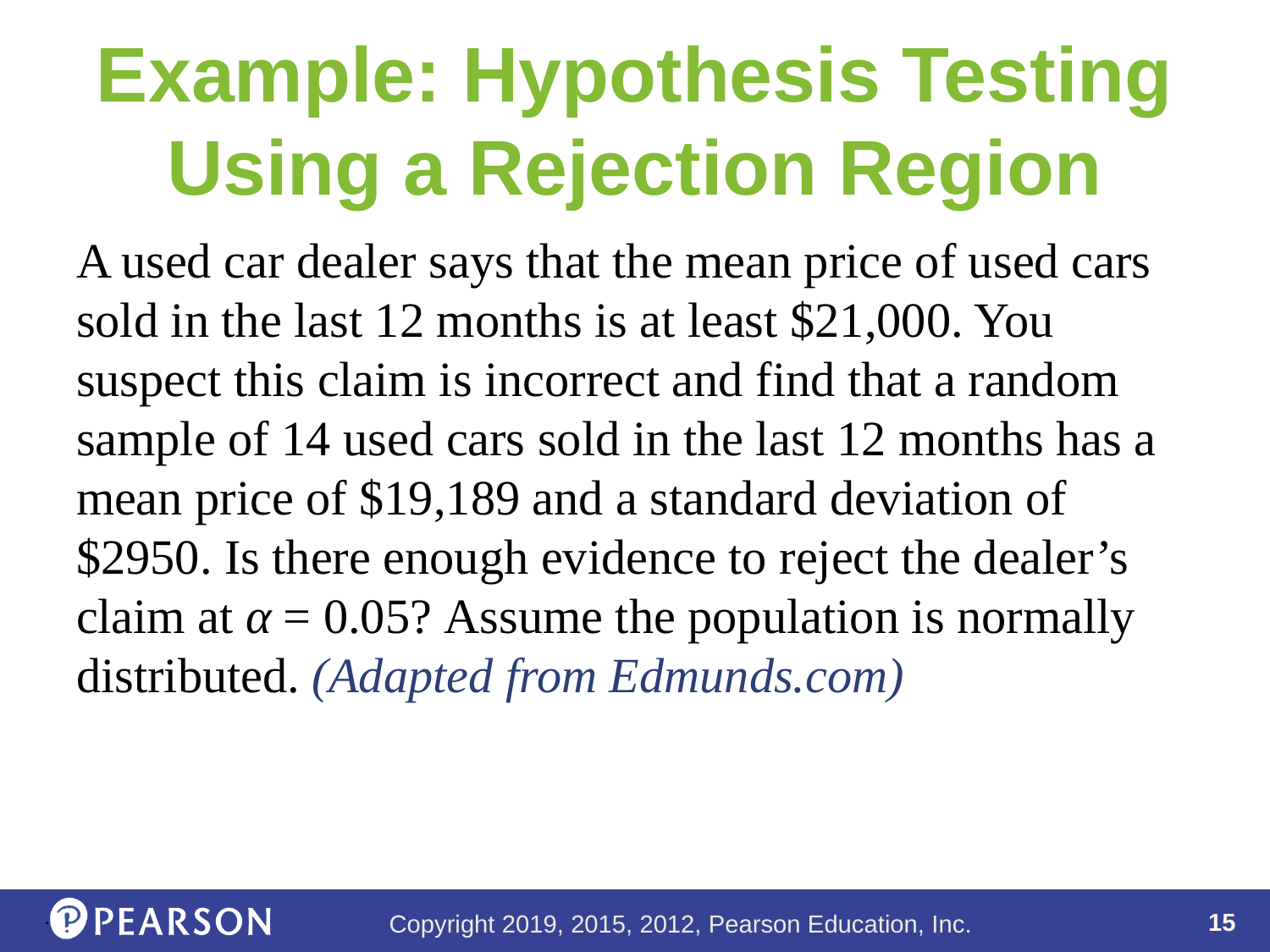

# Example: Hypothesis Testing Using a Rejection Region
A used car dealer says that the mean price of used cars sold in the last 12 months is at least $21,000. You suspect this claim is incorrect and find that a random sample of 14 used cars sold in the last 12 months has a mean price of $19,189 and a standard deviation of $2950. Is there enough evidence to reject the dealer’s claim at α = 0.05? Assume the population is normally distributed. (Adapted from Edmunds.com)
.